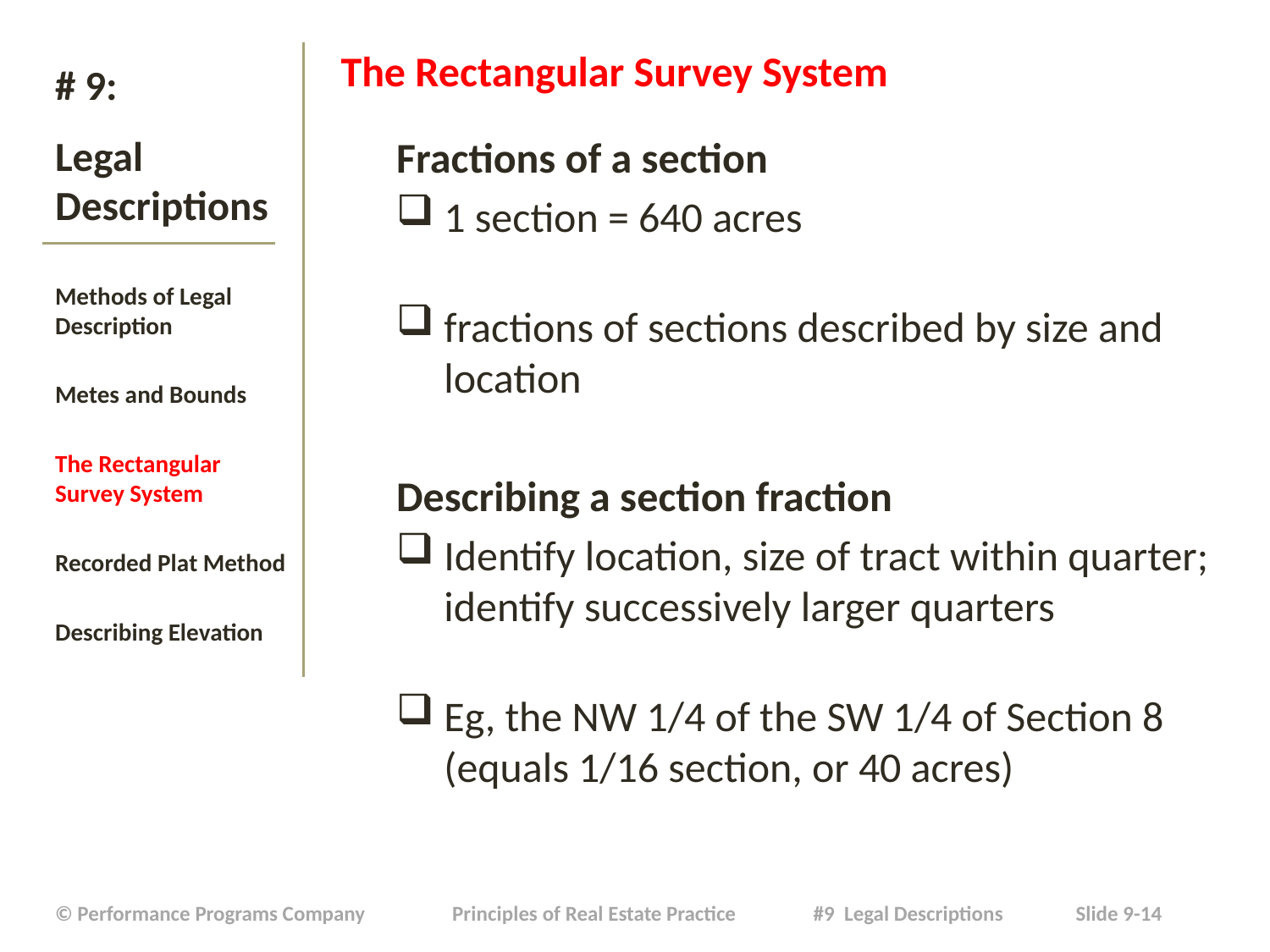

The Rectangular Survey System

Fractions of a section
1 section = 640 acres
fractions of sections described by size and location

Describing a section fraction
Identify location, size of tract within quarter; identify successively larger quarters
Eg, the NW 1/4 of the SW 1/4 of Section 8 (equals 1/16 section, or 40 acres)

# # 9: Legal Descriptions

Methods of Legal Description

Metes and Bounds

The Rectangular Survey System

Recorded Plat Method

Describing Elevation

| © Performance Programs Company Principles of Real Estate Practice #9 Legal Descriptions Slide 9-14 |
| --- |